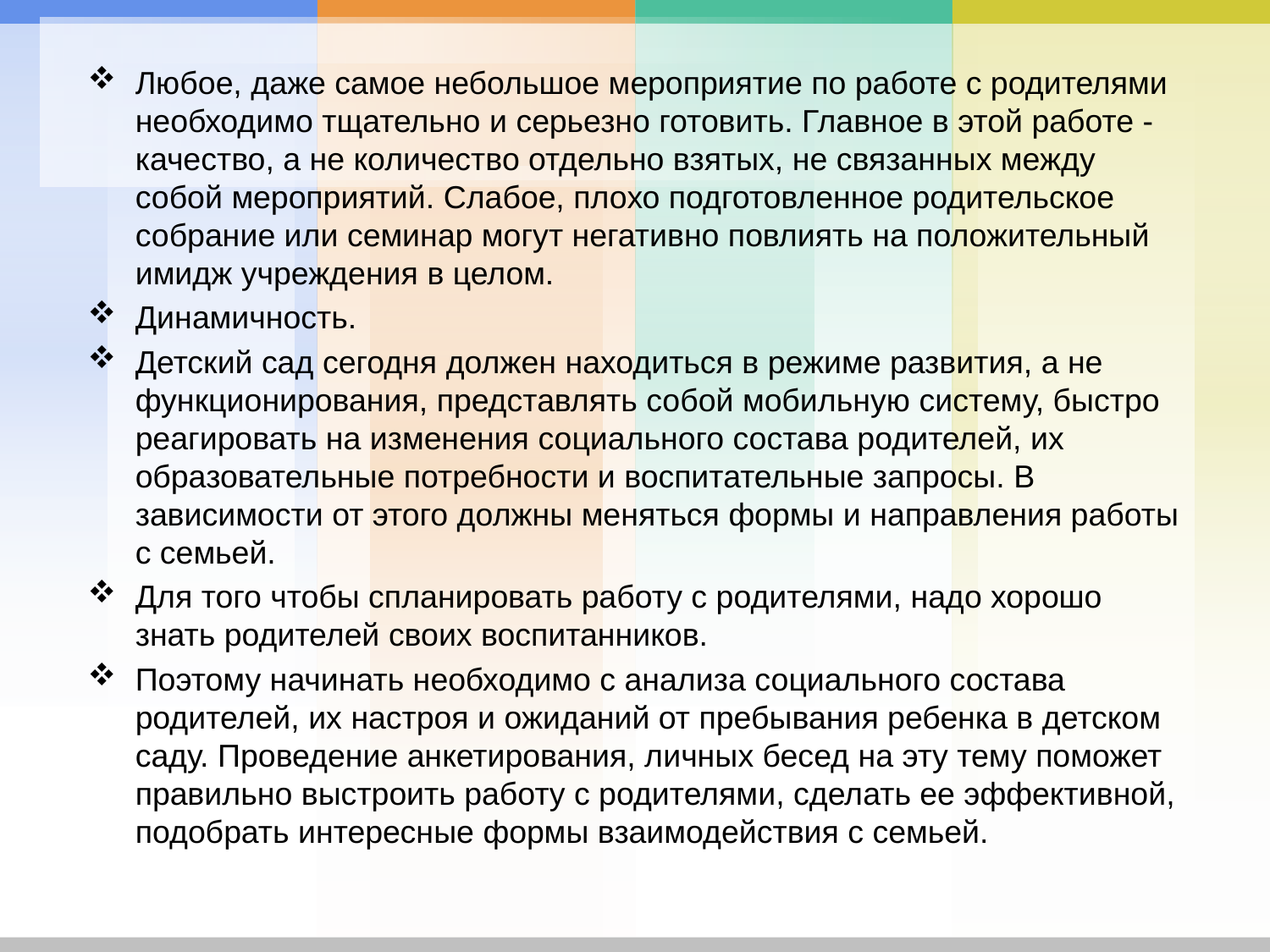

#
Любое, даже самое небольшое мероприятие по работе с родителями необходимо тщательно и серьезно готовить. Главное в этой работе - качество, а не количество отдельно взятых, не связанных между собой мероприятий. Слабое, плохо подготовленное родительское собрание или семинар могут негативно повлиять на положительный имидж учреждения в целом.
Динамичность.
Детский сад сегодня должен находиться в режиме развития, а не функционирования, представлять собой мобильную систему, быстро реагировать на изменения социального состава родителей, их образовательные потребности и воспитательные запросы. В зависимости от этого должны меняться формы и направления работы с семьей.
Для того чтобы спланировать работу с родителями, надо хорошо знать родителей своих воспитанников.
Поэтому начинать необходимо с анализа социального состава родителей, их настроя и ожиданий от пребывания ребенка в детском саду. Проведение анкетирования, личных бесед на эту тему поможет правильно выстроить работу с родителями, сделать ее эффективной, подобрать интересные формы взаимодействия с семьей.